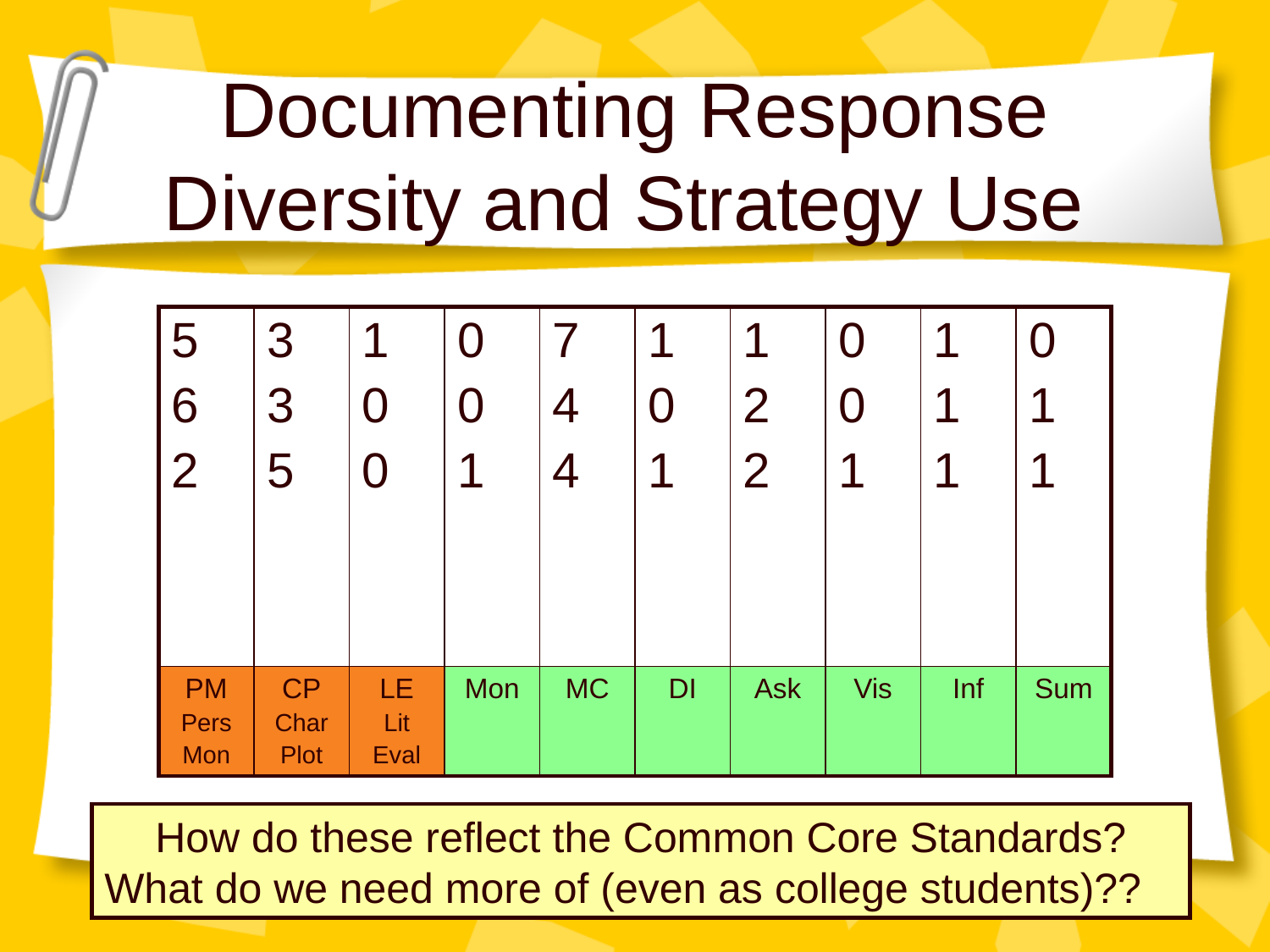

# Documenting Response Diversity and Strategy Use
| 5 6 2 | 3 3 5 | 1 0 0 | 0 0 1 | 7 4 4 | 1 0 1 | 1 2 2 | 0 0 1 | 1 1 1 | 0 1 1 |
| --- | --- | --- | --- | --- | --- | --- | --- | --- | --- |
| PM Pers Mon | CP Char Plot | LE Lit Eval | Mon | MC | DI | Ask | Vis | Inf | Sum |
How do these reflect the Common Core Standards?
What do we need more of (even as college students)??